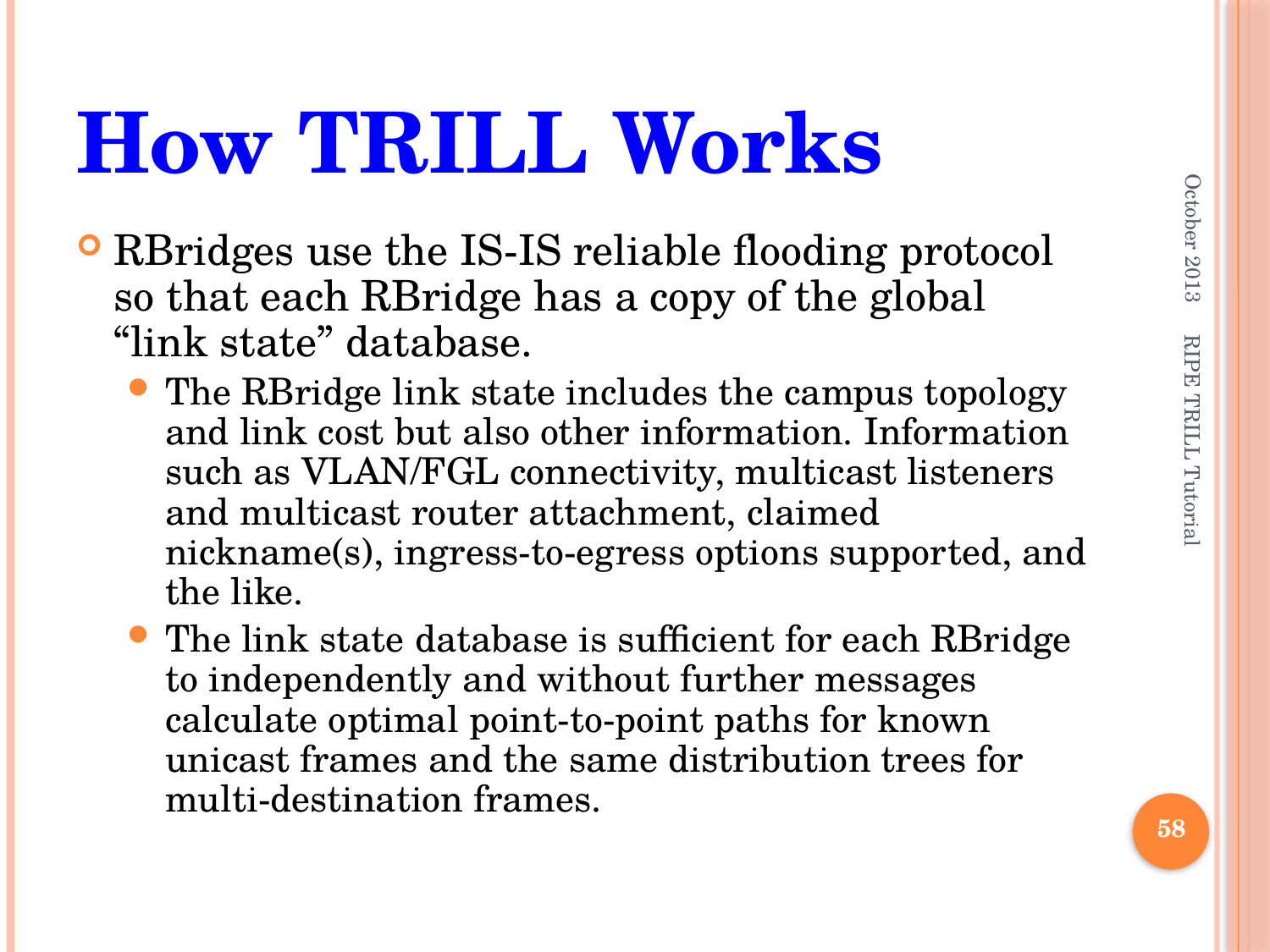

# How TRILL Works
October 2013
RBridges use the IS-IS reliable flooding protocol so that each RBridge has a copy of the global “link state” database.
The RBridge link state includes the campus topology and link cost but also other information. Information such as VLAN/FGL connectivity, multicast listeners and multicast router attachment, claimed nickname(s), ingress-to-egress options supported, and the like.
The link state database is sufficient for each RBridge to independently and without further messages calculate optimal point-to-point paths for known unicast frames and the same distribution trees for multi-destination frames.

RIPE TRILL Tutorial
58